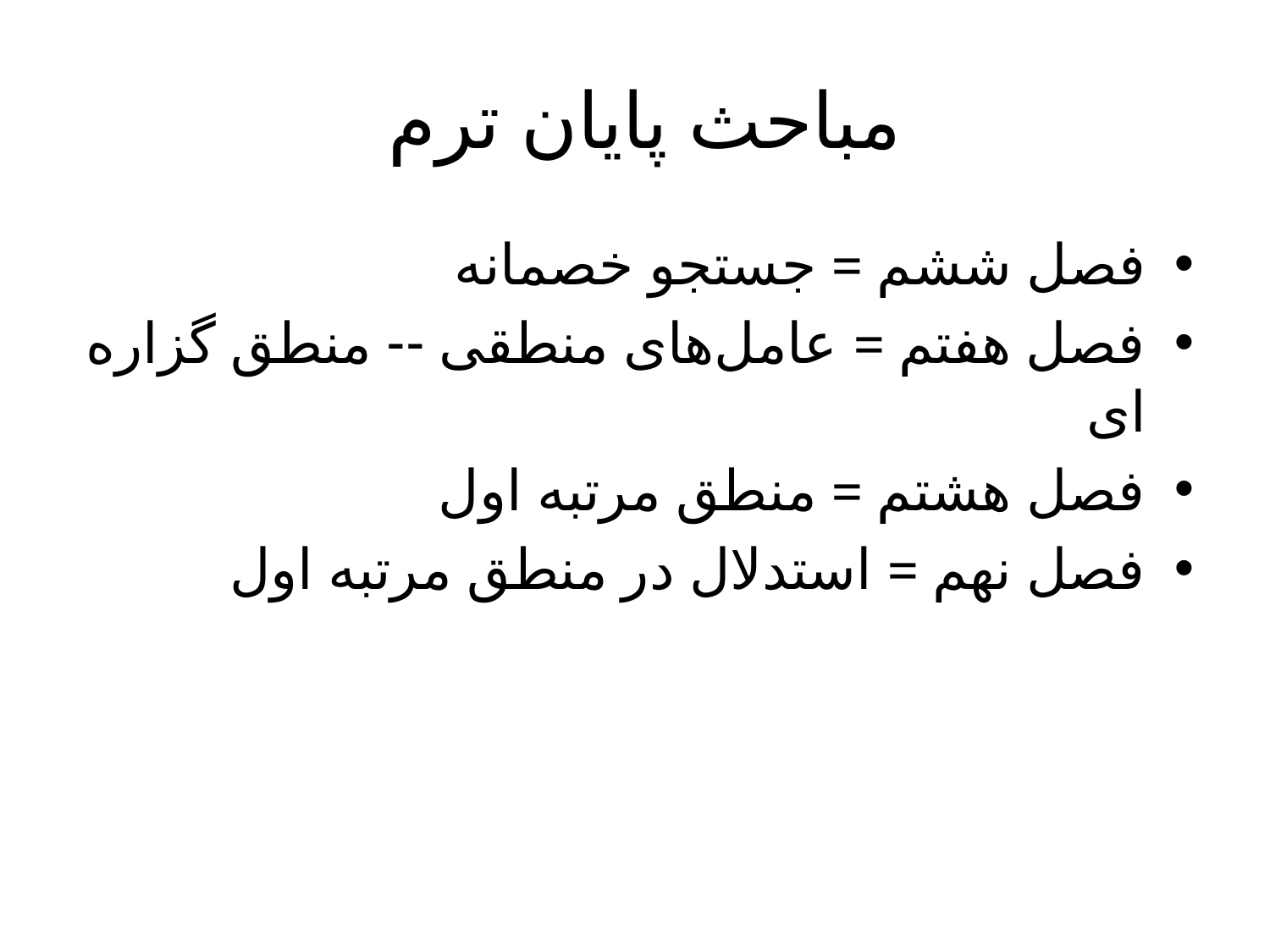

# مباحث پایان ترم
فصل ششم = جستجو خصمانه
فصل هفتم = عامل‌های منطقی‌ -- منطق گزاره ای
فصل هشتم = منطق مرتبه اول
فصل نهم = استدلال در منطق مرتبه اول